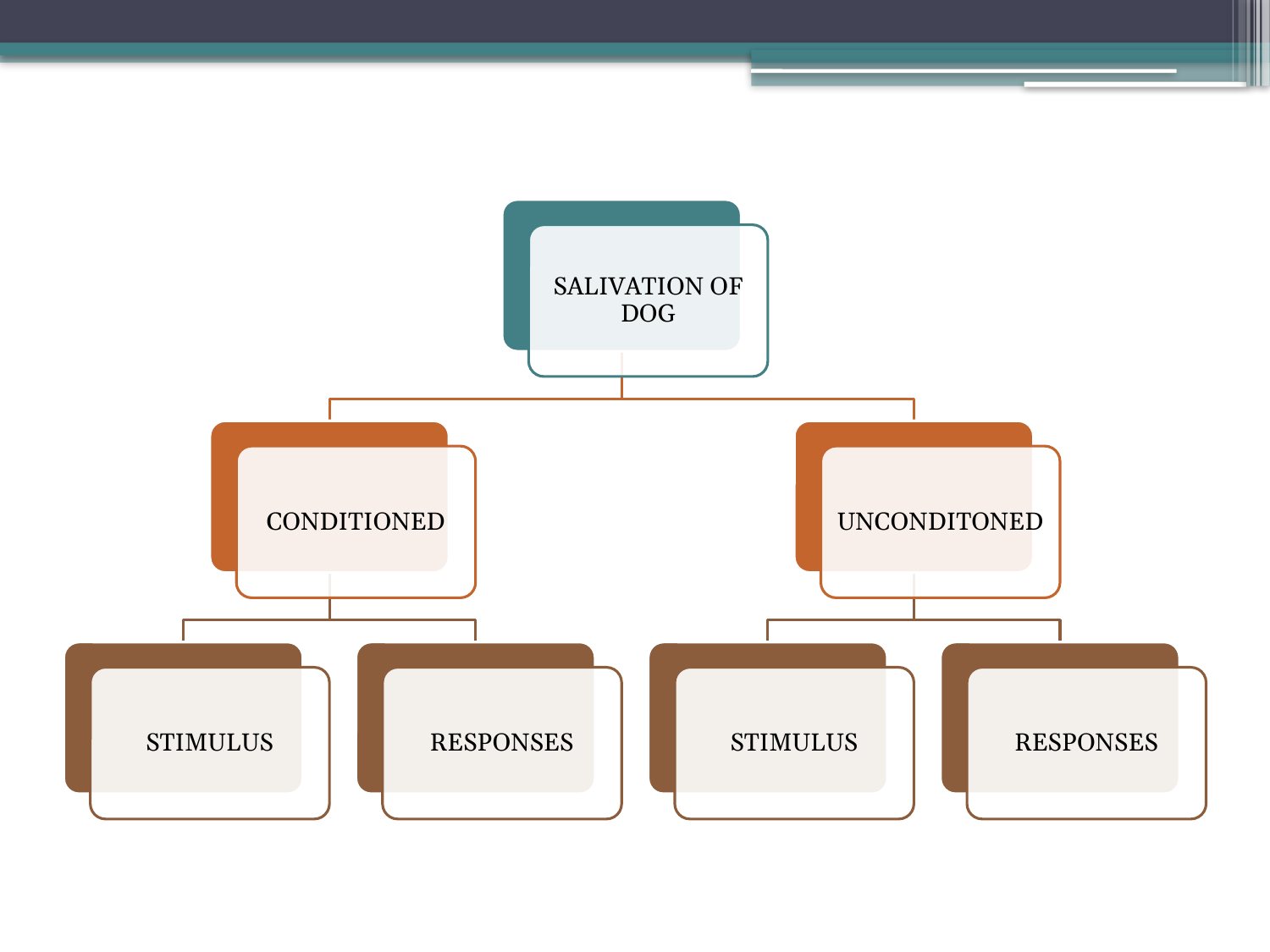

SALIVATION OF DOG
CONDITIONED
STIMULUS
RESPONSES
UNCONDITONED
STIMULUS
RESPONSES